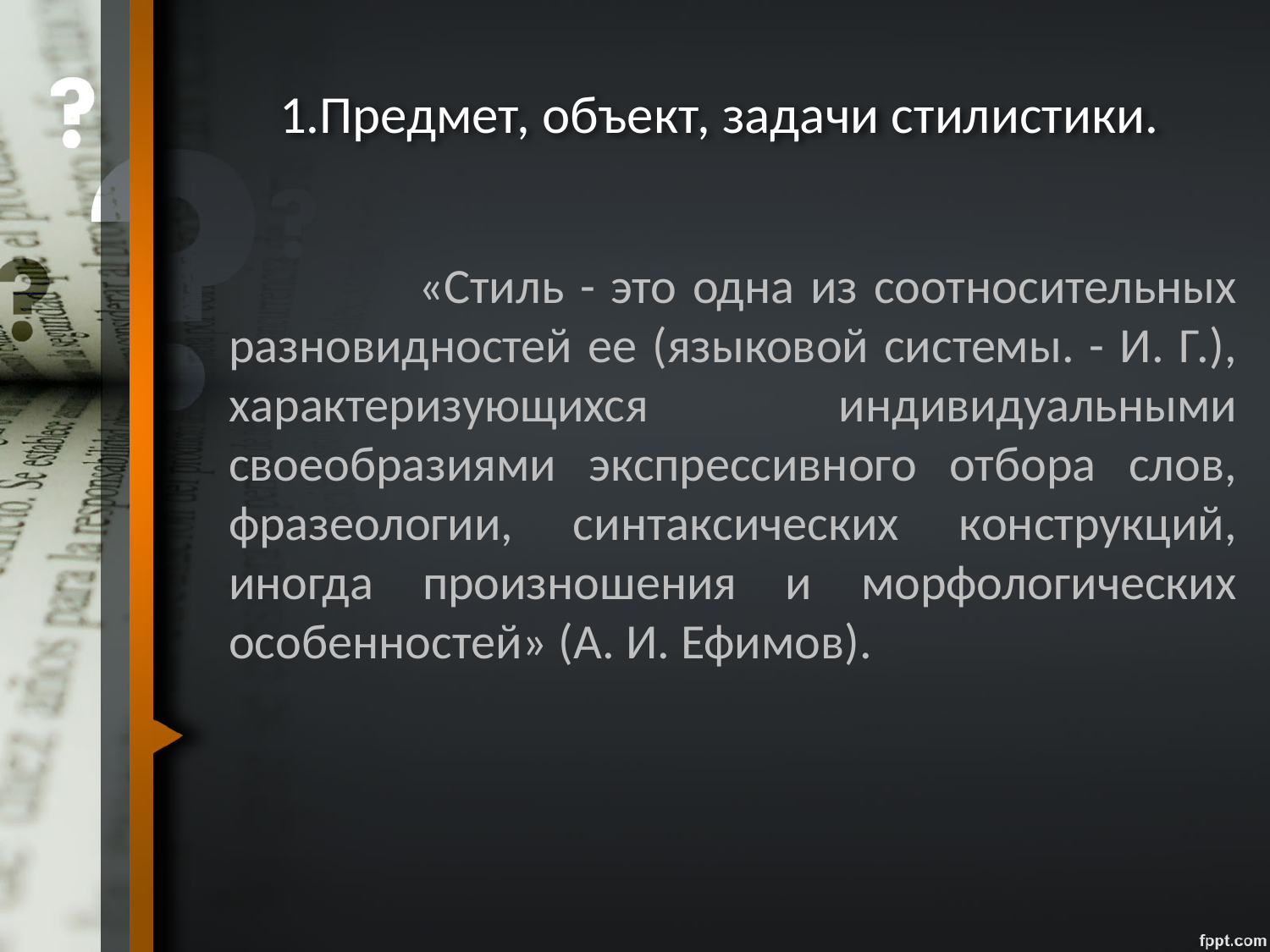

# 1.Предмет, объект, задачи стилистики.

               «Стиль - это одна из соотносительных разновидностей ее (языковой системы. - И. Г.), характеризующихся индивидуальными своеобразиями экспрессивного отбора слов, фразеологии, синтаксических конструкций, иногда произношения и морфологических особенностей» (А. И. Ефимов).